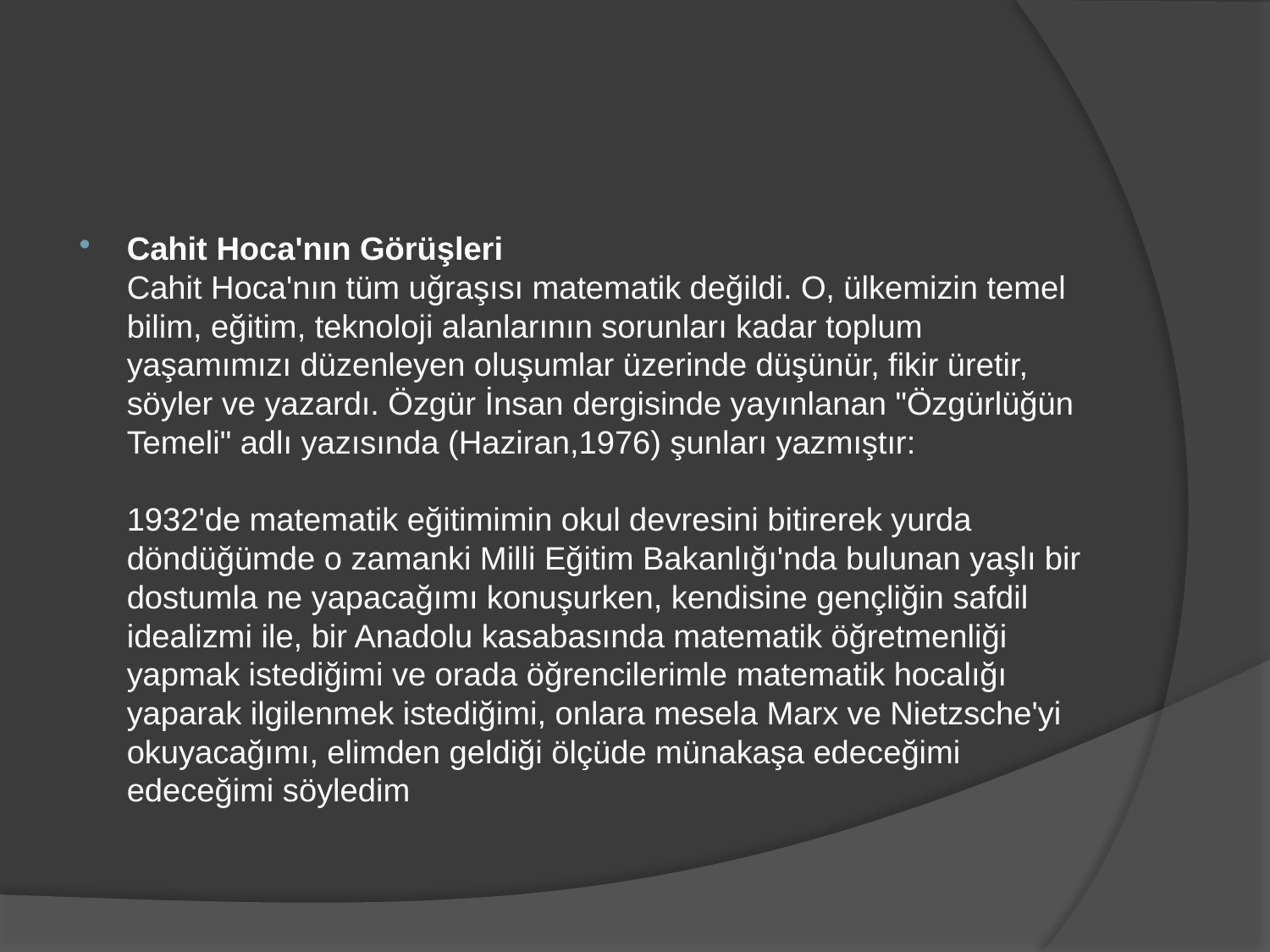

#
Cahit Hoca'nın Görüşleri
Cahit Hoca'nın tüm uğraşısı matematik değildi. O, ülkemizin temel bilim, eğitim, teknoloji alanlarının sorunları kadar toplum yaşamımızı düzenleyen oluşumlar üzerinde düşünür, fikir üretir, söyler ve yazardı. Özgür İnsan dergisinde yayınlanan "Özgürlüğün Temeli" adlı yazısında (Haziran,1976) şunları yazmıştır: 
1932'de matematik eğitimimin okul devresini bitirerek yurda döndüğümde o zamanki Milli Eğitim Bakanlığı'nda bulunan yaşlı bir dostumla ne yapacağımı konuşurken, kendisine gençliğin safdil idealizmi ile, bir Anadolu kasabasında matematik öğretmenliği yapmak istediğimi ve orada öğrencilerimle matematik hocalığı yaparak ilgilenmek istediğimi, onlara mesela Marx ve Nietzsche'yi okuyacağımı, elimden geldiği ölçüde münakaşa edeceğimi edeceğimi söyledim